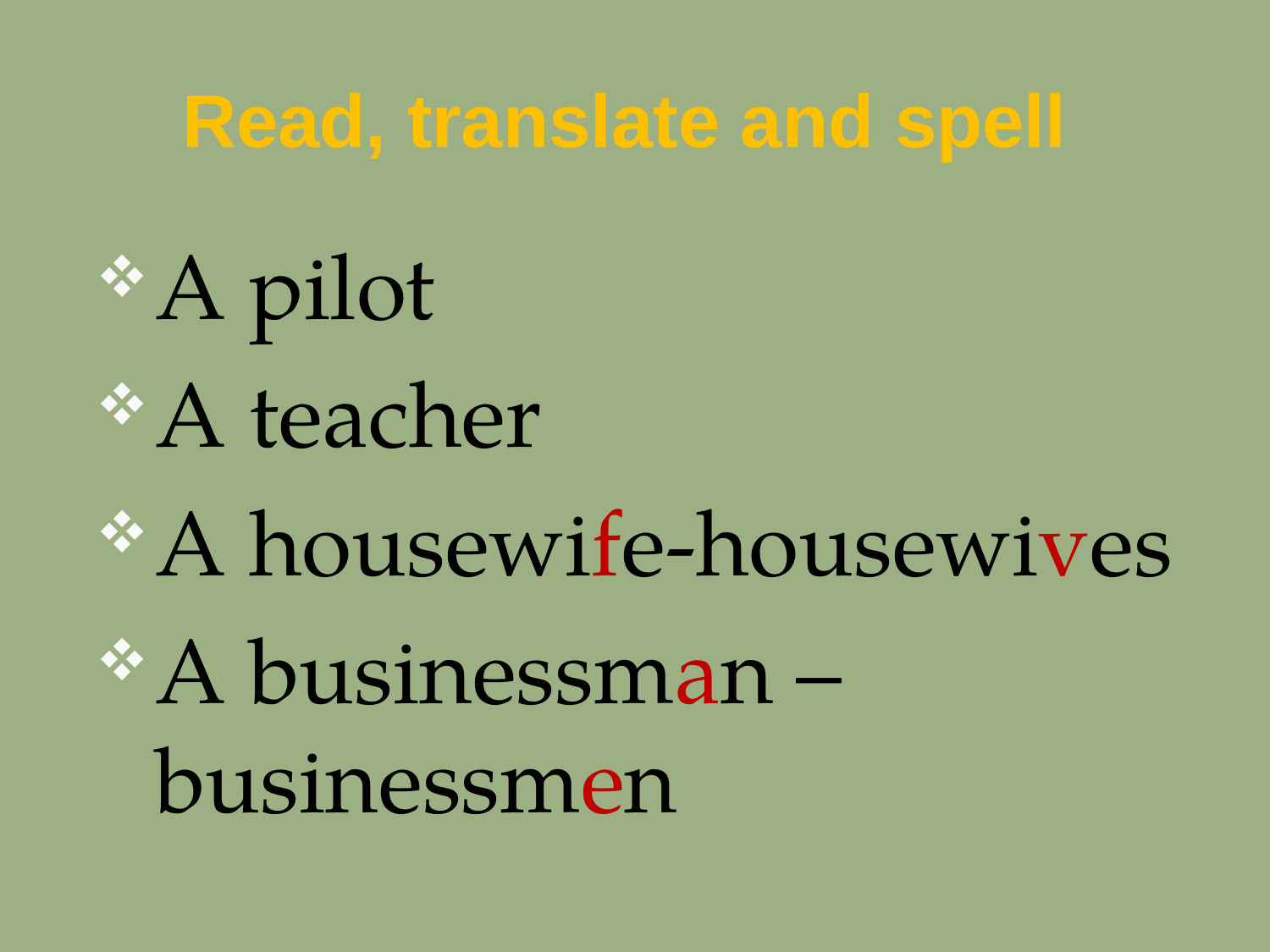

# Read, translate and spell
A pilot
A teacher
A housewife-housewives
A businessman – businessmen